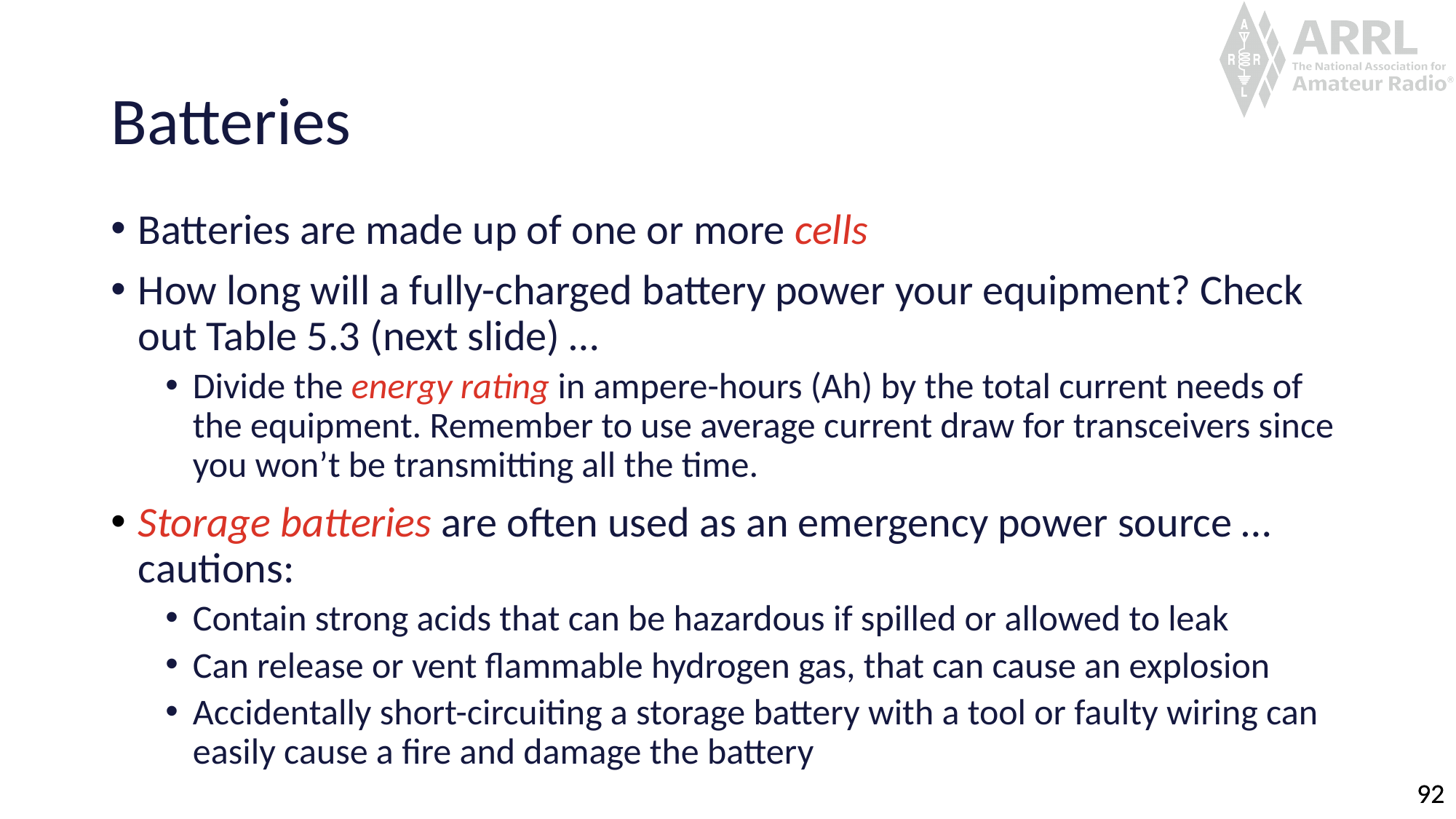

# Batteries
Batteries are made up of one or more cells
How long will a fully-charged battery power your equipment? Check out Table 5.3 (next slide) …
Divide the energy rating in ampere-hours (Ah) by the total current needs of the equipment. Remember to use average current draw for transceivers since you won’t be transmitting all the time.
Storage batteries are often used as an emergency power source … cautions:
Contain strong acids that can be hazardous if spilled or allowed to leak
Can release or vent flammable hydrogen gas, that can cause an explosion
Accidentally short-circuiting a storage battery with a tool or faulty wiring can easily cause a fire and damage the battery